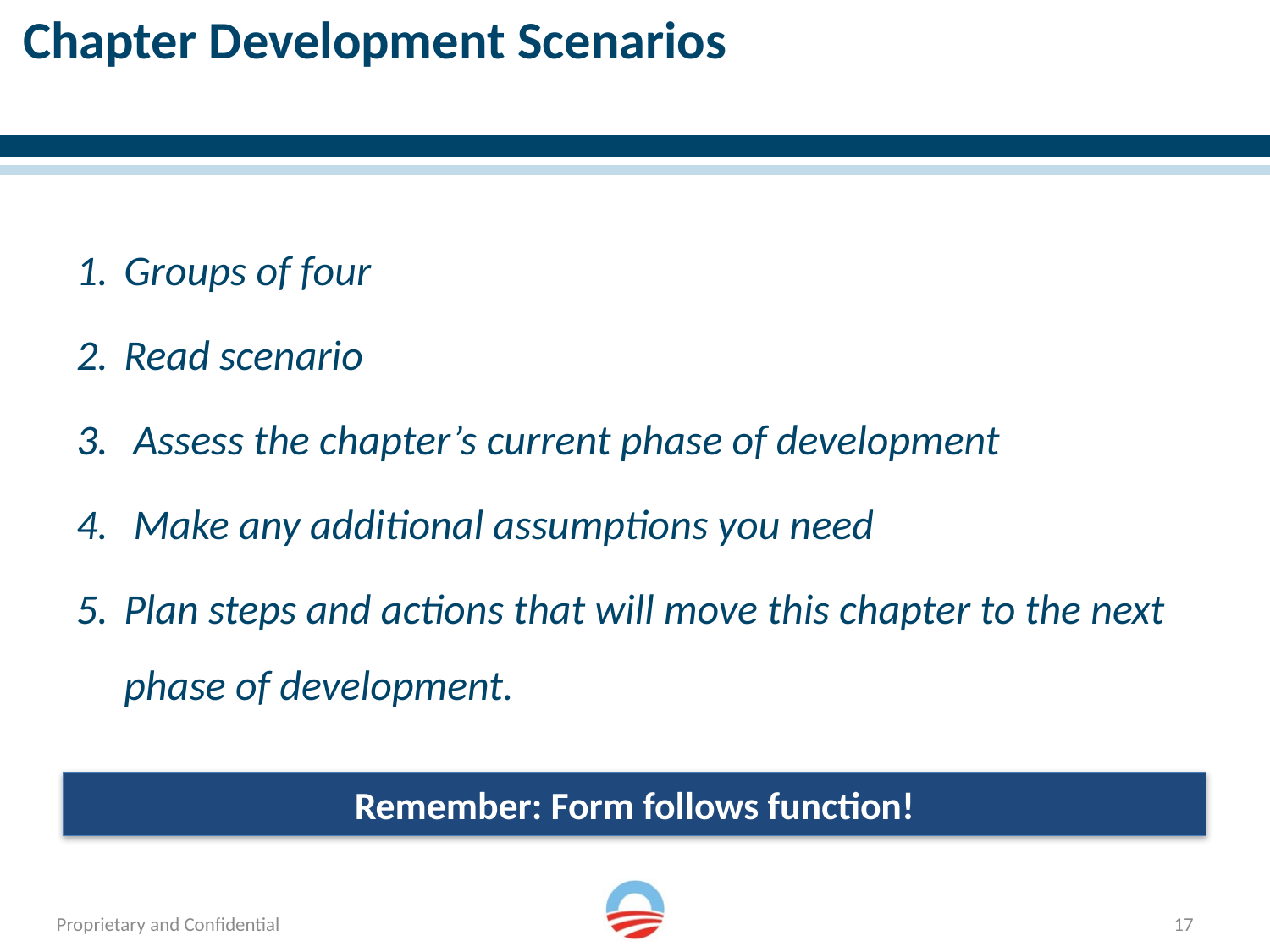

# Chapter Development Scenarios
Groups of four
Read scenario
 Assess the chapter’s current phase of development
 Make any additional assumptions you need
Plan steps and actions that will move this chapter to the next phase of development.
Remember: Form follows function!
17